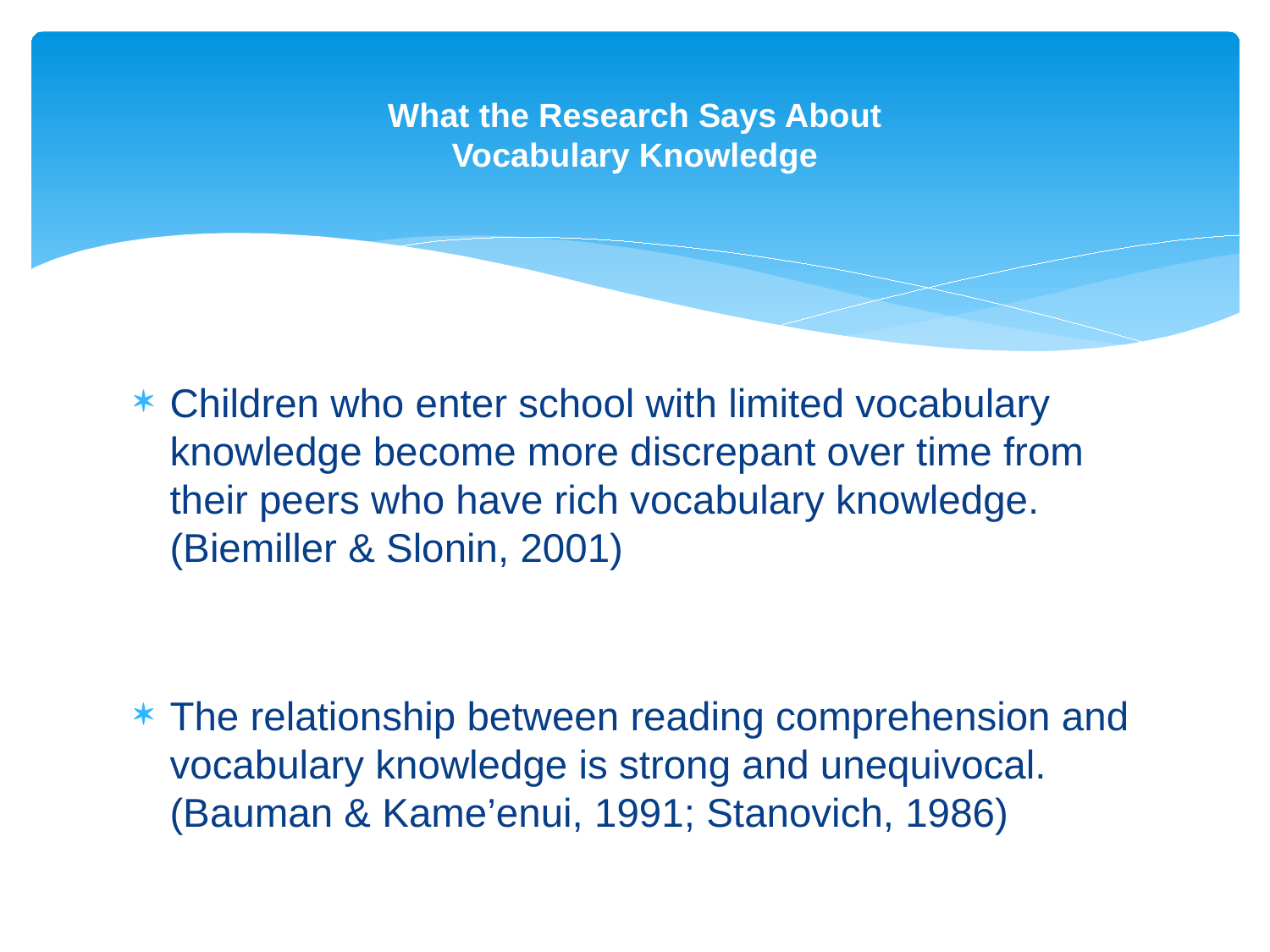

# What the Research Says About Vocabulary Knowledge
Children who enter school with limited vocabulary knowledge become more discrepant over time from their peers who have rich vocabulary knowledge. (Biemiller & Slonin, 2001)

The relationship between reading comprehension and vocabulary knowledge is strong and unequivocal. (Bauman & Kame’enui, 1991; Stanovich, 1986)